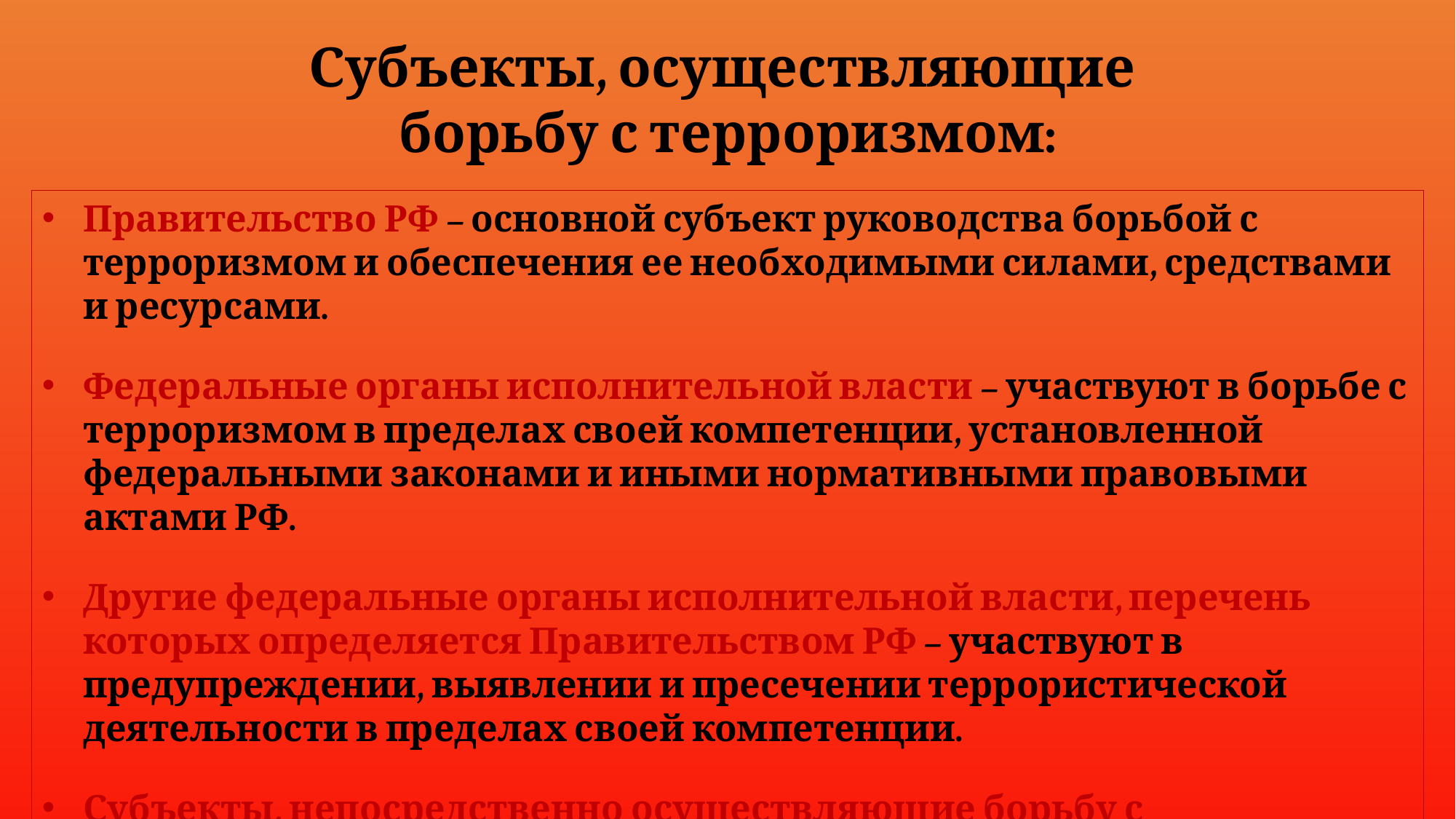

Субъекты, осуществляющие
борьбу с терроризмом:
Правительство РФ – основной субъект руководства борьбой с терроризмом и обеспечения ее необходимыми силами, средствами и ресурсами.
Федеральные органы исполнительной власти – участвуют в борьбе с терроризмом в пределах своей компетенции, установленной федеральными законами и иными нормативными правовыми актами РФ.
Другие федеральные органы исполнительной власти, перечень которых определяется Правительством РФ – участвуют в предупреждении, выявлении и пресечении террористической деятельности в пределах своей компетенции.
Субъекты, непосредственно осуществляющие борьбу с терроризмом.